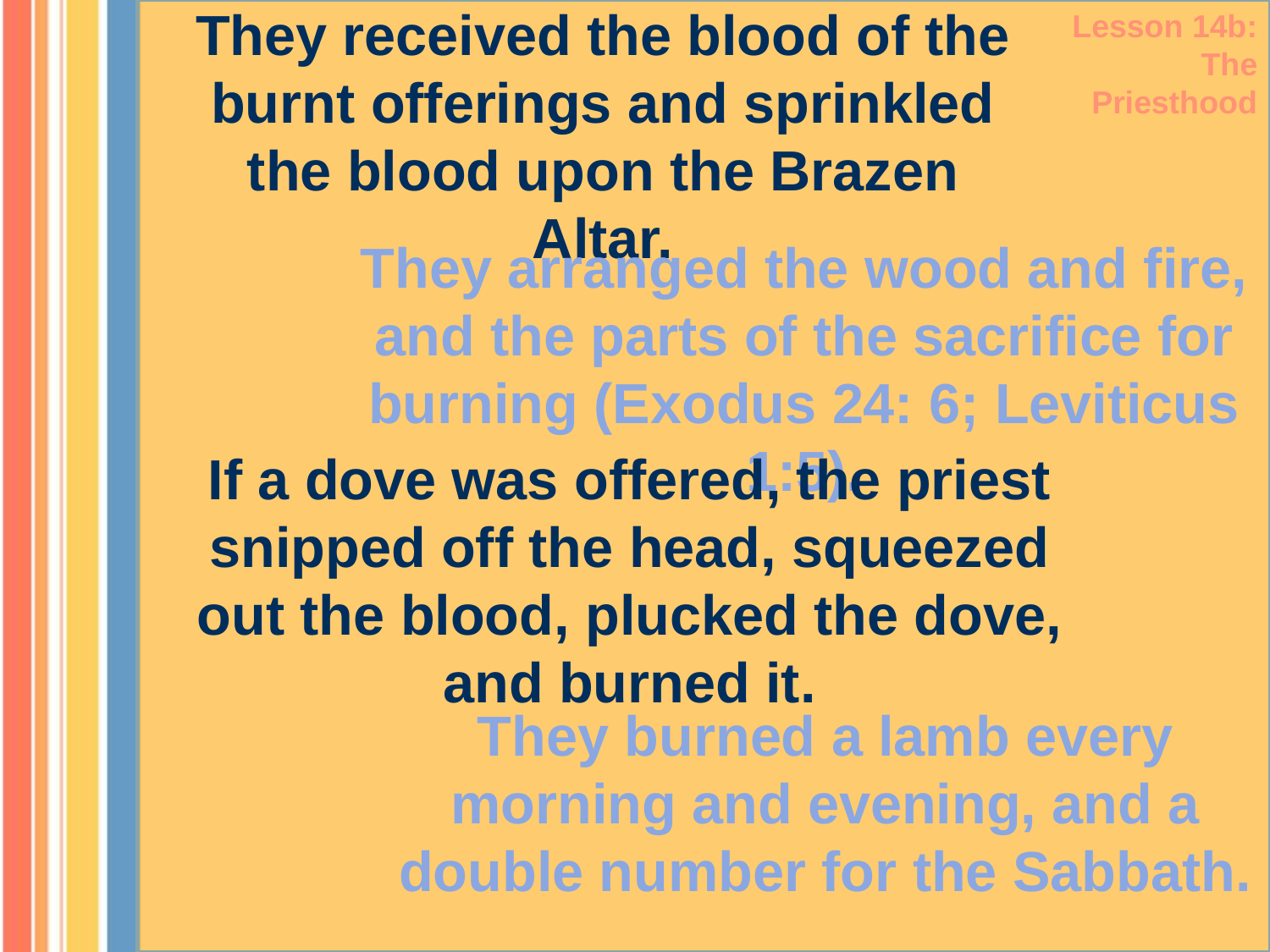

Lesson 14b: The Priesthood
They received the blood of the burnt offerings and sprinkled the blood upon the Brazen Altar.

They arranged the wood and fire, and the parts of the sacrifice for burning (Exodus 24: 6; Leviticus 1:5).

If a dove was offered, the priest snipped off the head, squeezed out the blood, plucked the dove, and burned it.

They burned a lamb every morning and evening, and a double number for the Sabbath.